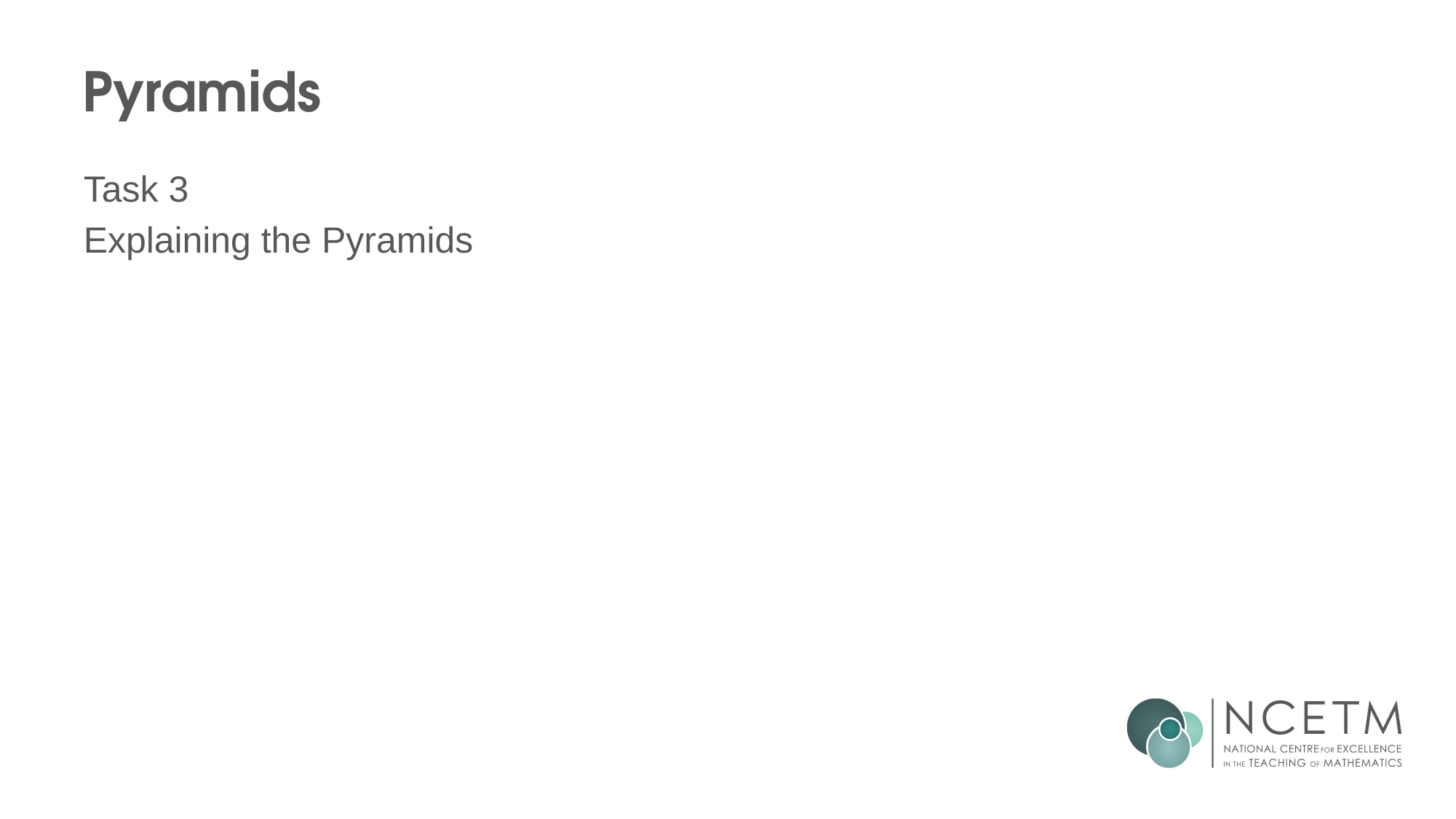

# Pyramids
Task 3
Explaining the Pyramids